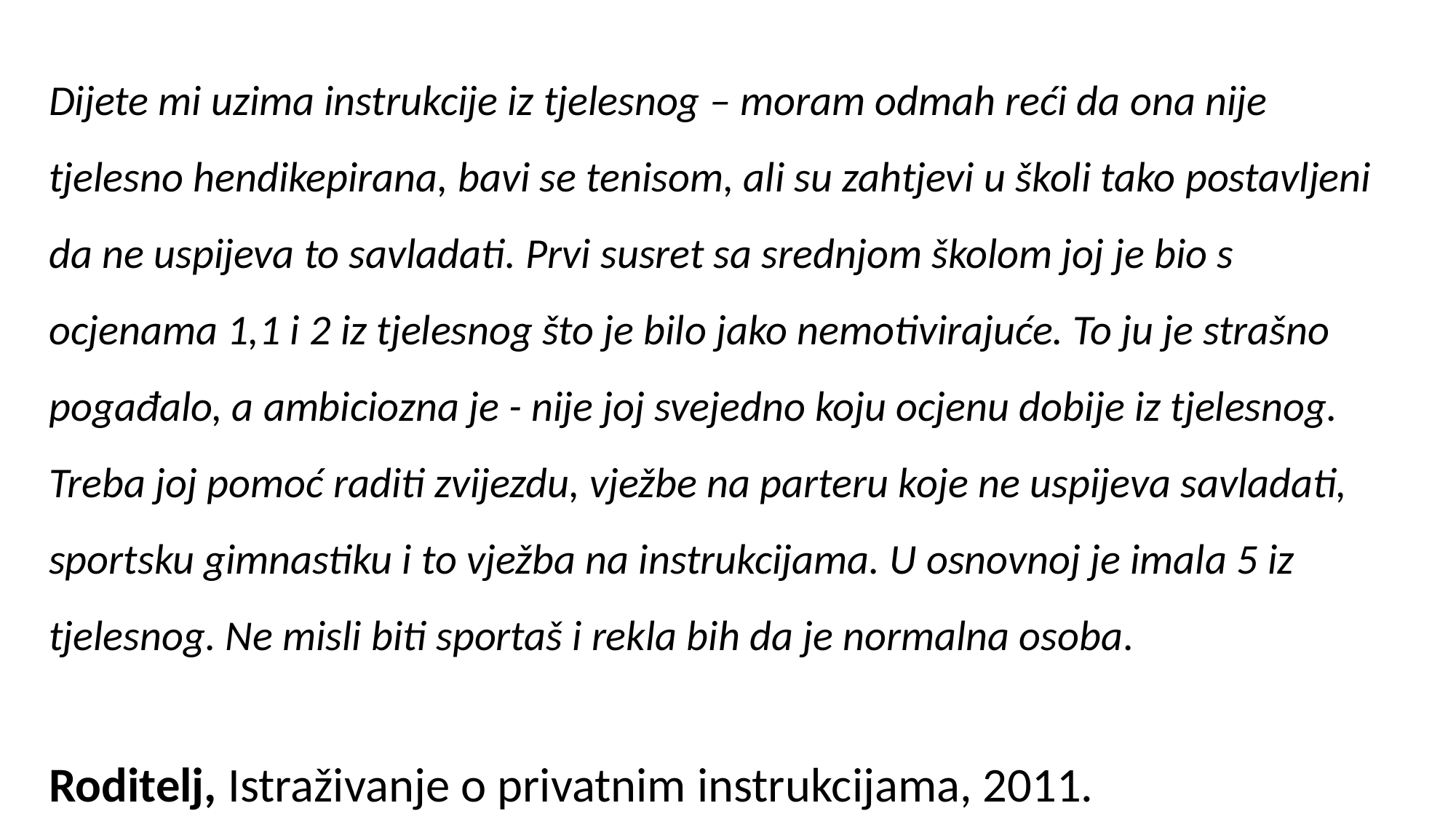

Dijete mi uzima instrukcije iz tjelesnog – moram odmah reći da ona nije tjelesno hendikepirana, bavi se tenisom, ali su zahtjevi u školi tako postavljeni da ne uspijeva to savladati. Prvi susret sa srednjom školom joj je bio s ocjenama 1,1 i 2 iz tjelesnog što je bilo jako nemotivirajuće. To ju je strašno pogađalo, a ambiciozna je - nije joj svejedno koju ocjenu dobije iz tjelesnog. Treba joj pomoć raditi zvijezdu, vježbe na parteru koje ne uspijeva savladati, sportsku gimnastiku i to vježba na instrukcijama. U osnovnoj je imala 5 iz tjelesnog. Ne misli biti sportaš i rekla bih da je normalna osoba.

Roditelj, Istraživanje o privatnim instrukcijama, 2011.